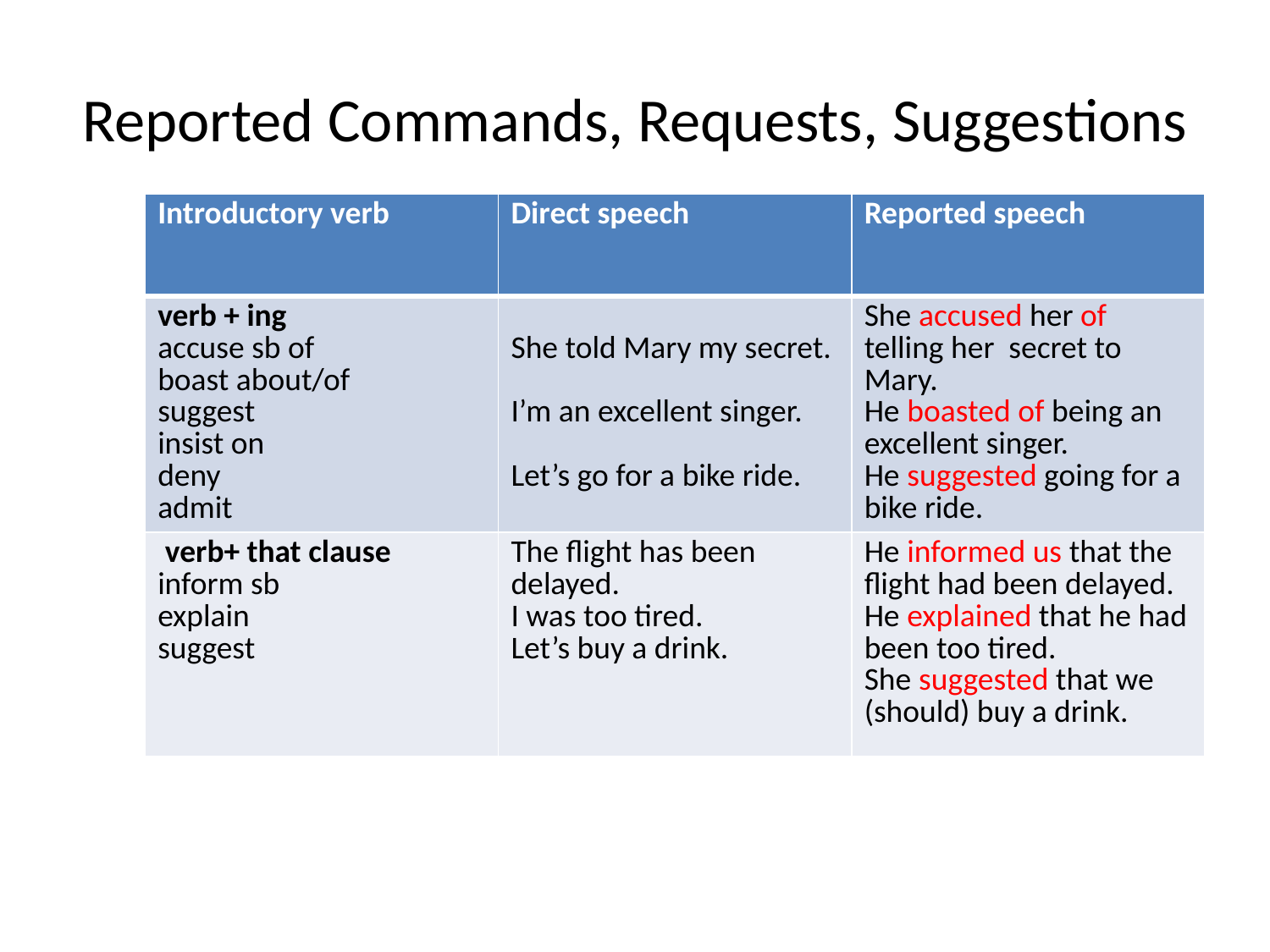

# Reported Commands, Requests, Suggestions
| Introductory verb | Direct speech | Reported speech |
| --- | --- | --- |
| verb + ing accuse sb of boast about/of suggest insist on deny admit | She told Mary my secret. I’m an excellent singer. Let’s go for a bike ride. | She accused her of telling her secret to Mary. He boasted of being an excellent singer. He suggested going for a bike ride. |
| verb+ that clause inform sb explain suggest | The flight has been delayed. I was too tired. Let’s buy a drink. | He informed us that the flight had been delayed. He explained that he had been too tired. She suggested that we (should) buy a drink. |